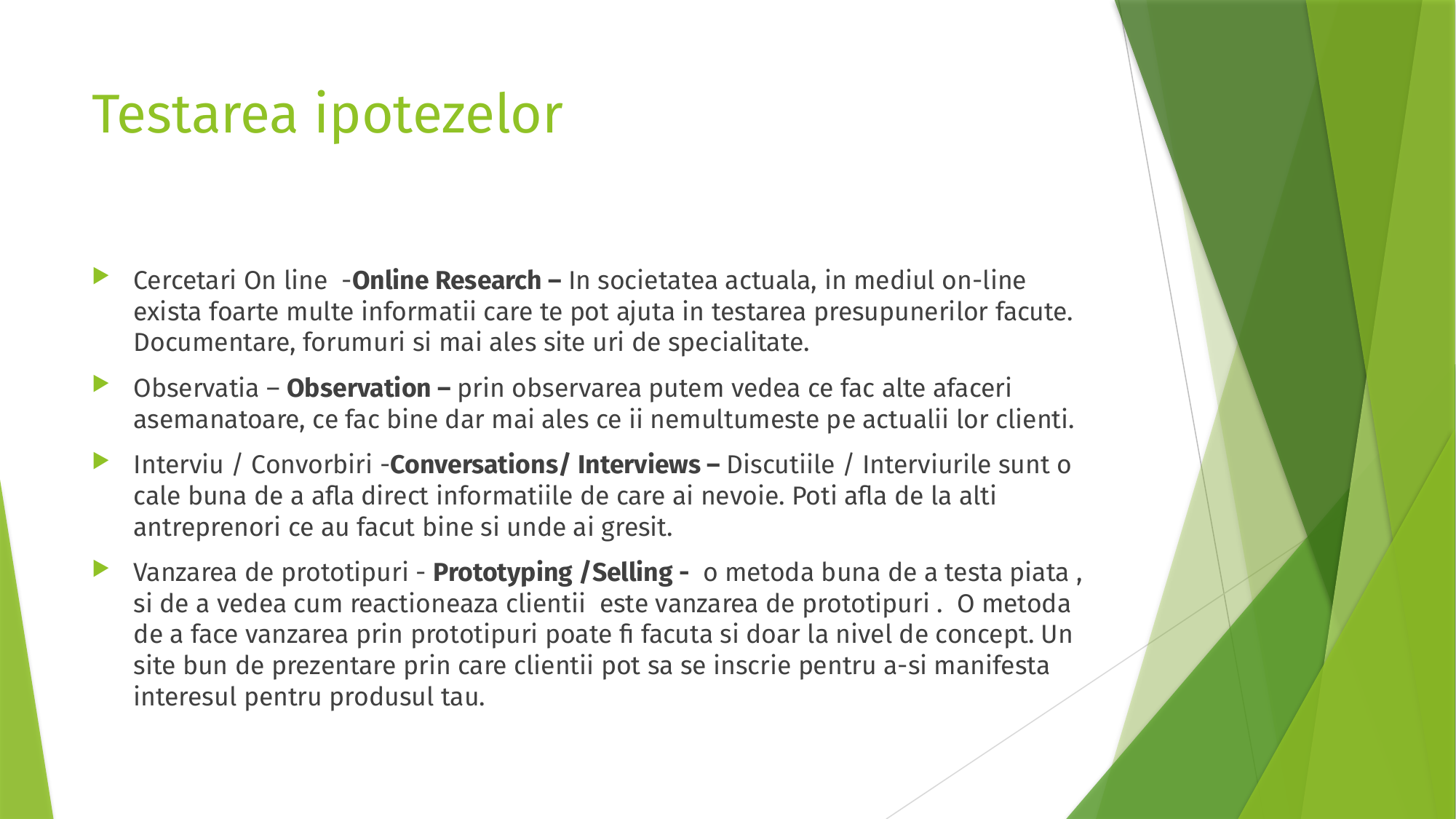

# Testarea ipotezelor
Cercetari On line  -Online Research – In societatea actuala, in mediul on-line exista foarte multe informatii care te pot ajuta in testarea presupunerilor facute. Documentare, forumuri si mai ales site uri de specialitate.
Observatia – Observation – prin observarea putem vedea ce fac alte afaceri asemanatoare, ce fac bine dar mai ales ce ii nemultumeste pe actualii lor clienti.
Interviu / Convorbiri -Conversations/ Interviews – Discutiile / Interviurile sunt o cale buna de a afla direct informatiile de care ai nevoie. Poti afla de la alti antreprenori ce au facut bine si unde ai gresit.
Vanzarea de prototipuri - Prototyping /Selling -  o metoda buna de a testa piata , si de a vedea cum reactioneaza clientii  este vanzarea de prototipuri .  O metoda de a face vanzarea prin prototipuri poate fi facuta si doar la nivel de concept. Un site bun de prezentare prin care clientii pot sa se inscrie pentru a-si manifesta interesul pentru produsul tau.